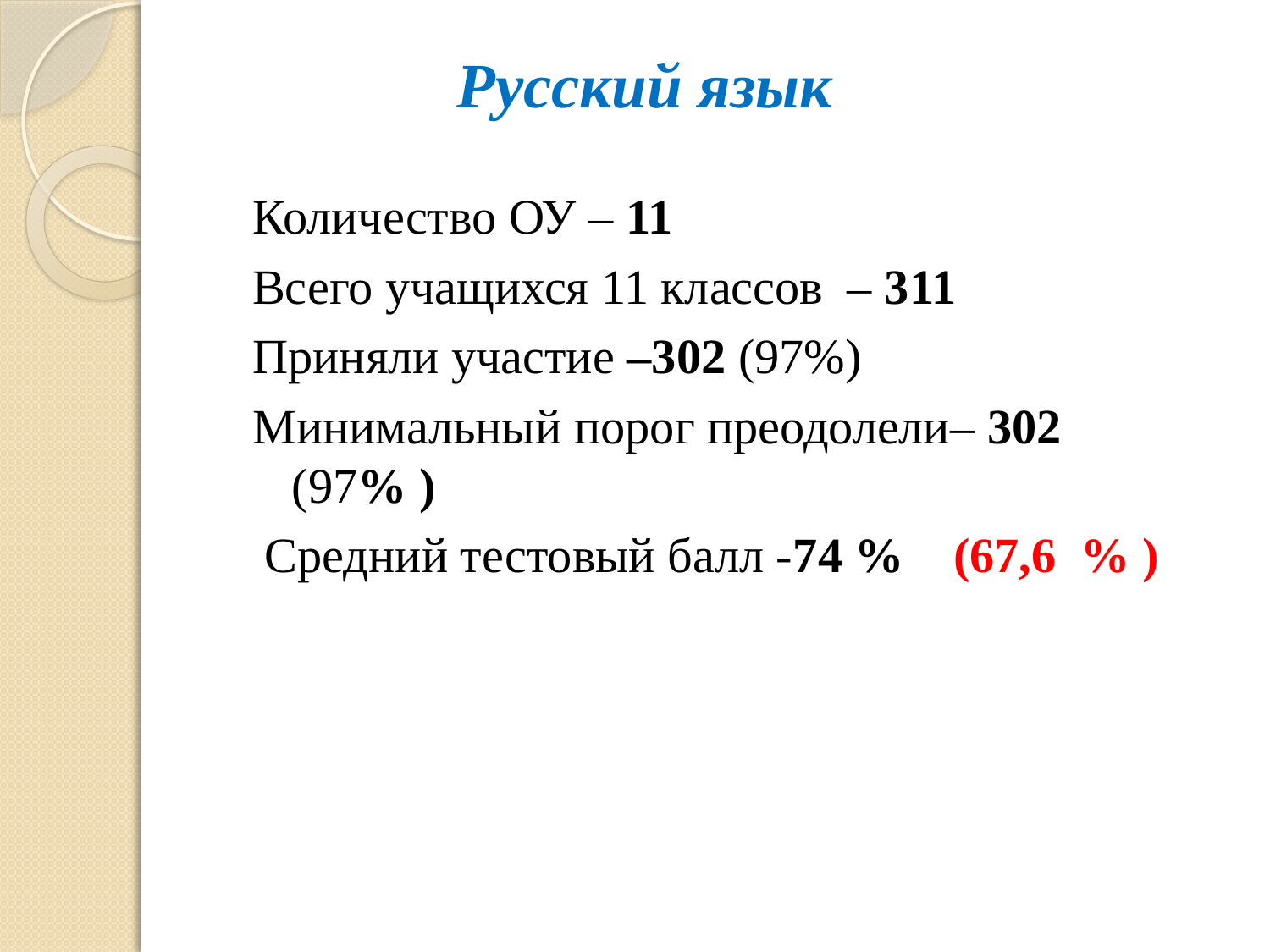

# Русский язык
Количество ОУ – 11
Всего учащихся 11 классов  – 311
Приняли участие –302 (97%)
Минимальный порог преодолели– 302 (97% )
 Средний тестовый балл -74 %    (67,6  % )